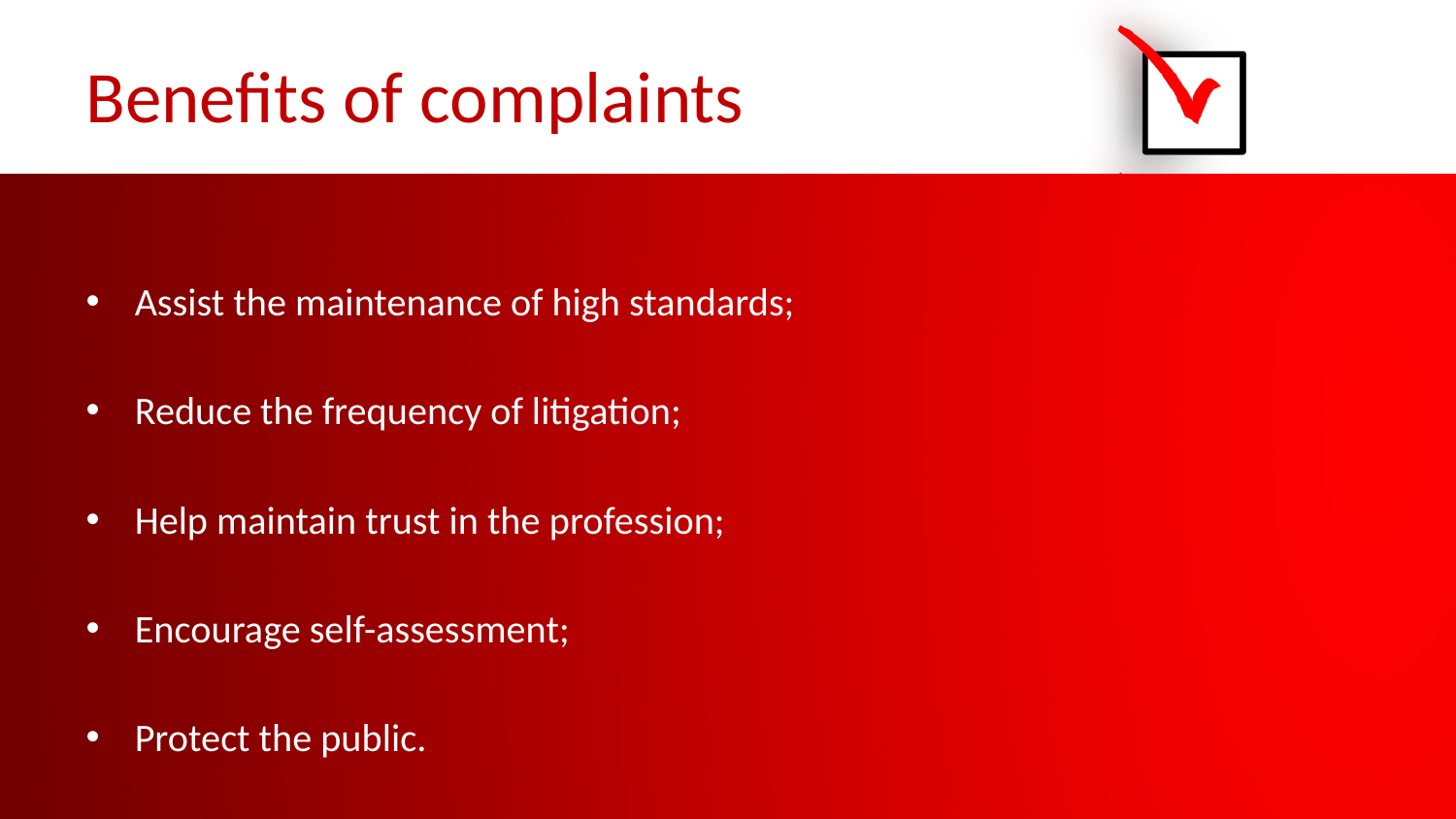

# Benefits of complaints

Assist the maintenance of high standards;

Reduce the frequency of litigation;

Help maintain trust in the profession;

Encourage self-assessment;

Protect the public.